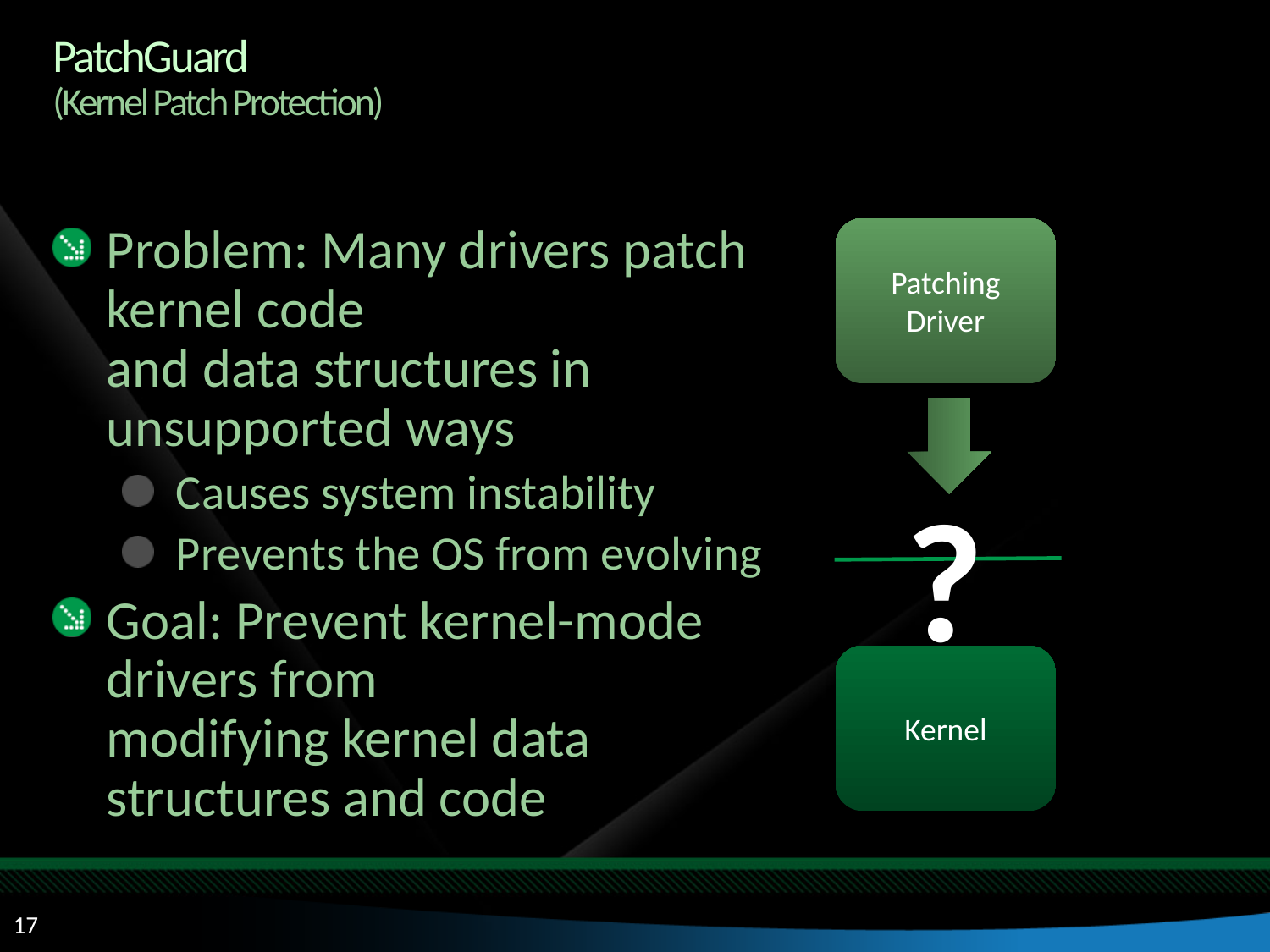

# PatchGuard (Kernel Patch Protection)
Patching
Driver

?
Kernel
Problem: Many drivers patch kernel code
and data structures in unsupported ways
Causes system instability
Prevents the OS from evolving
Goal: Prevent kernel-mode drivers from
modifying kernel data structures and code